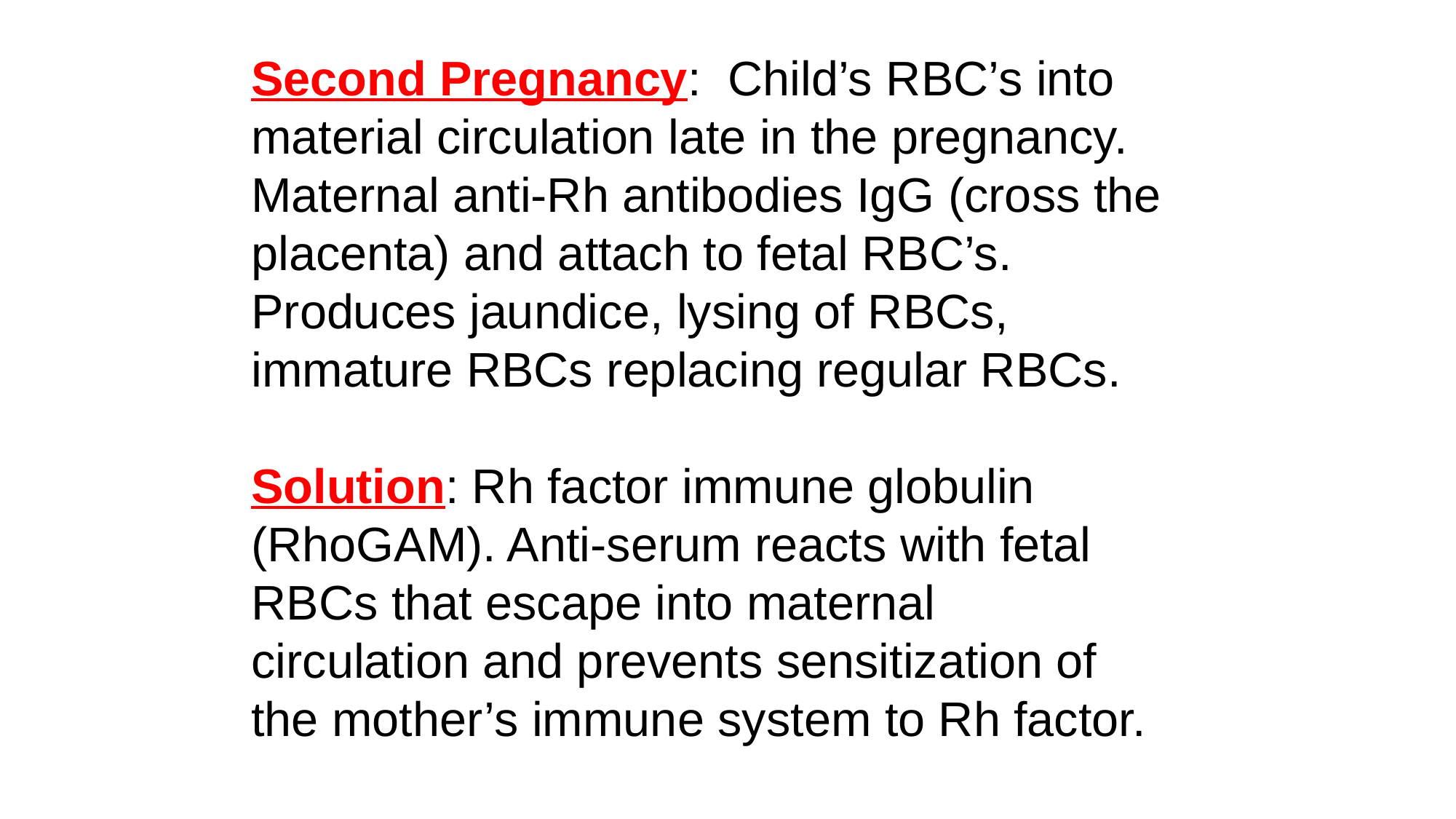

Second Pregnancy:  Child’s RBC’s into material circulation late in the pregnancy.  Maternal anti-Rh antibodies IgG (cross the placenta) and attach to fetal RBC’s.  Produces jaundice, lysing of RBCs, immature RBCs replacing regular RBCs.

Solution: Rh factor immune globulin (RhoGAM). Anti-serum reacts with fetal RBCs that escape into maternal circulation and prevents sensitization of the mother’s immune system to Rh factor.